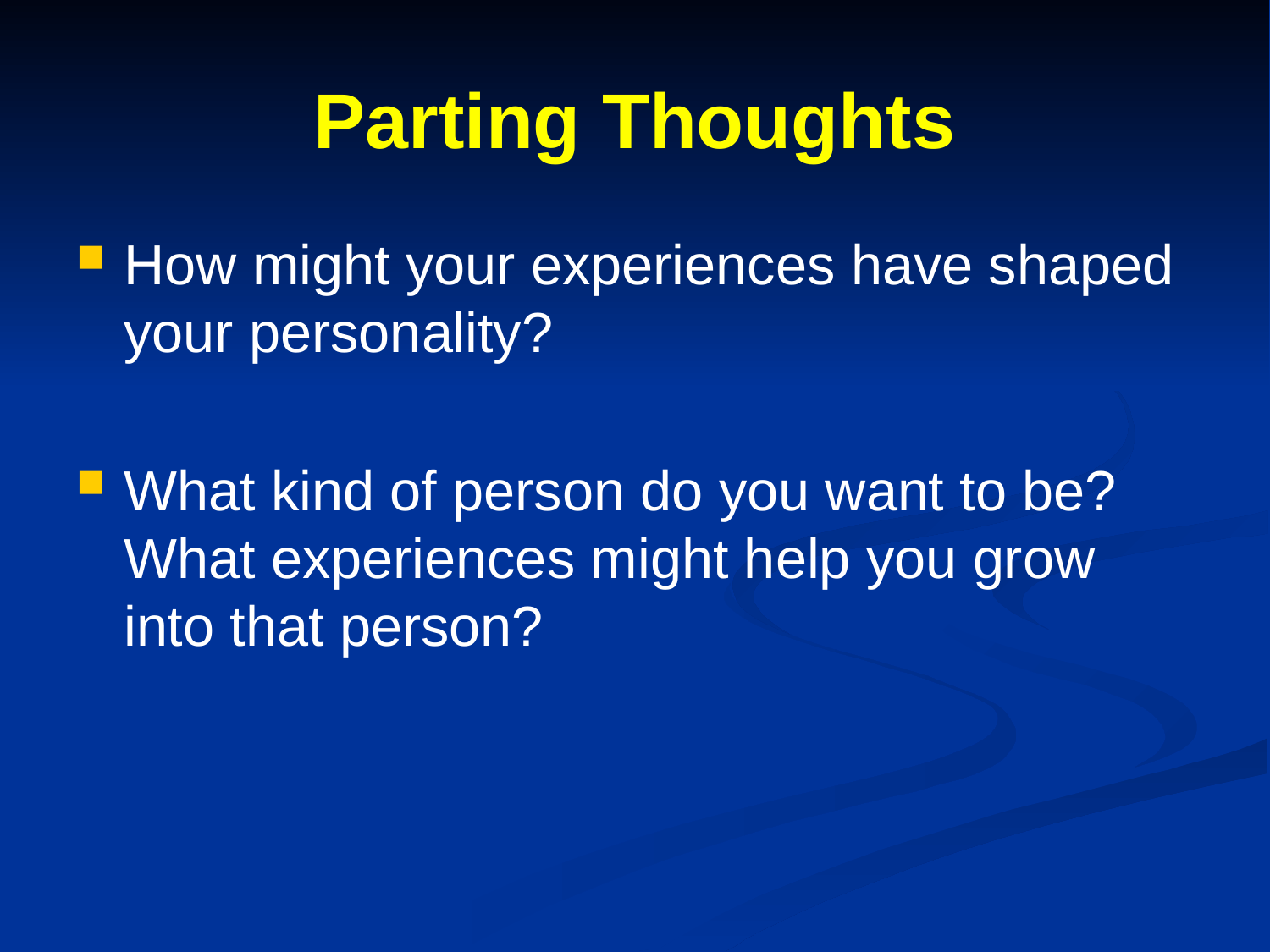

# Parting Thoughts
How might your experiences have shaped your personality?

What kind of person do you want to be?  What experiences might help you grow into that person?